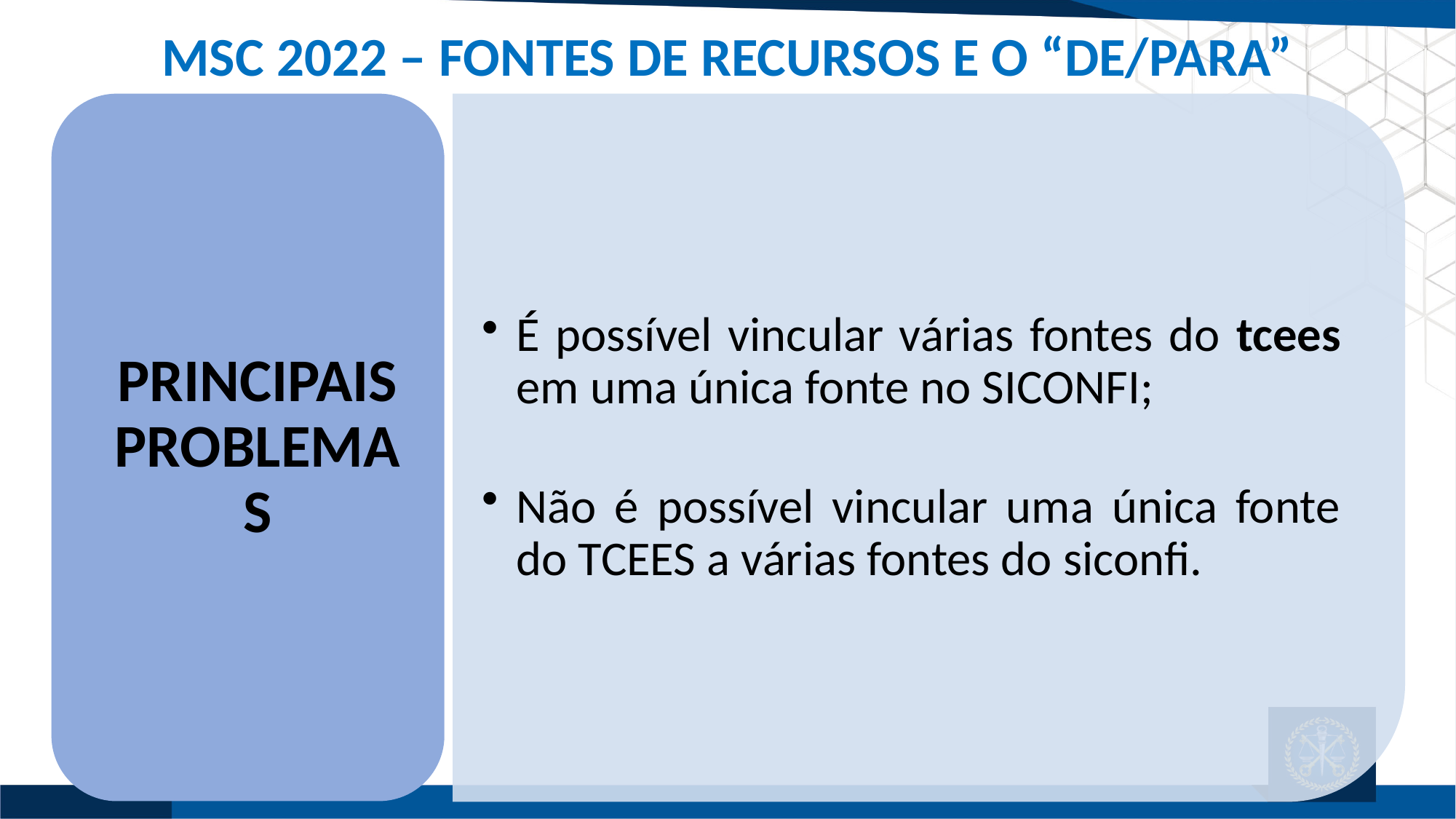

MSC 2022 – FONTES DE RECURSOS E O “DE/PARA”
É possível vincular várias fontes do tcees em uma única fonte no SICONFI;

Não é possível vincular uma única fonte do TCEES a várias fontes do siconfi.
PRINCIPAIS PROBLEMAS